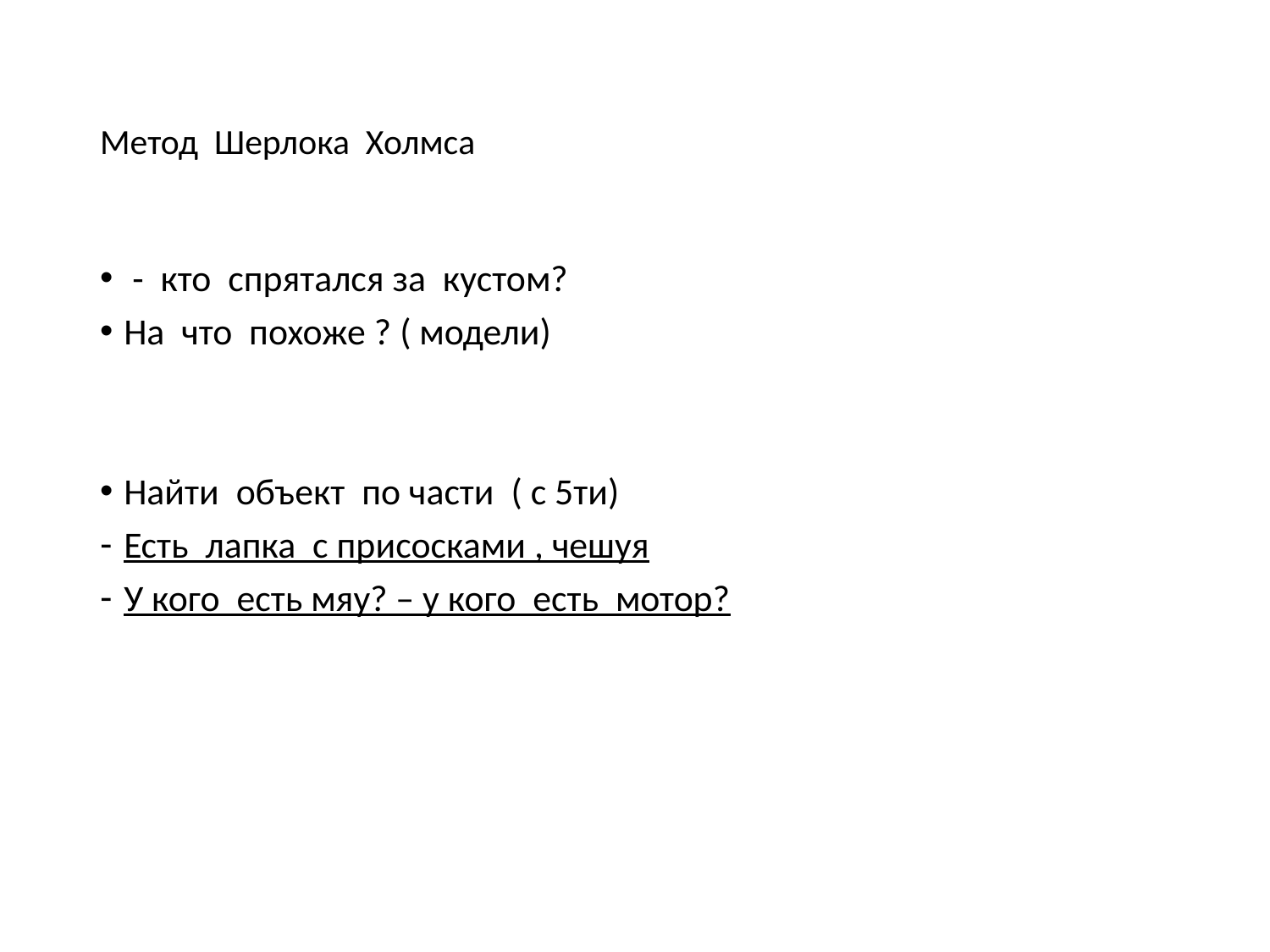

# Метод  Шерлока  Холмса
 -  кто  спрятался за  кустом?
На  что  похоже ? ( модели)

Найти  объект  по части  ( с 5ти)
Есть  лапка  с присосками , чешуя
У кого  есть мяу? – у кого  есть  мотор?